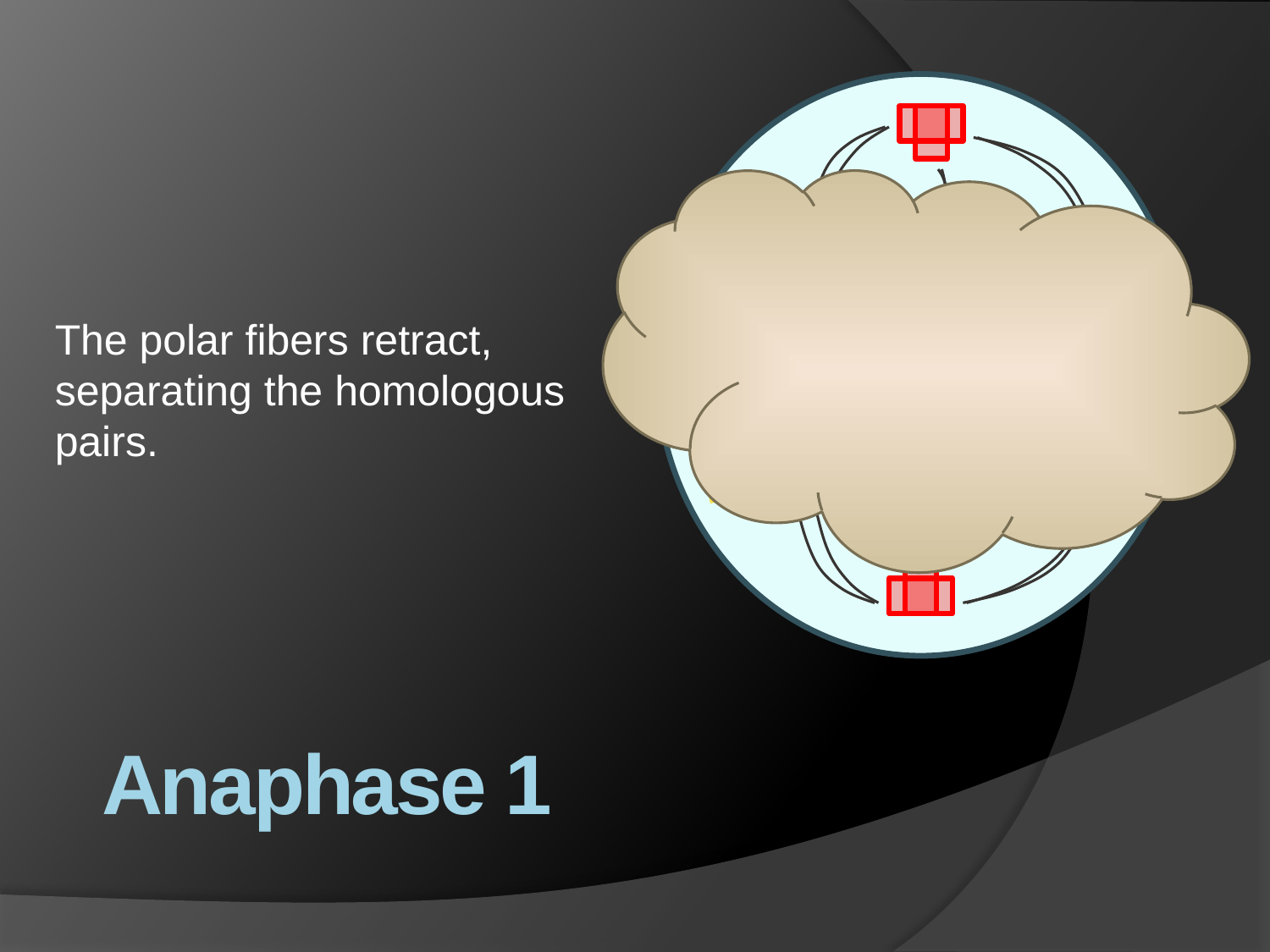

The polar fibers retract, separating the homologous pairs.

# Anaphase 1